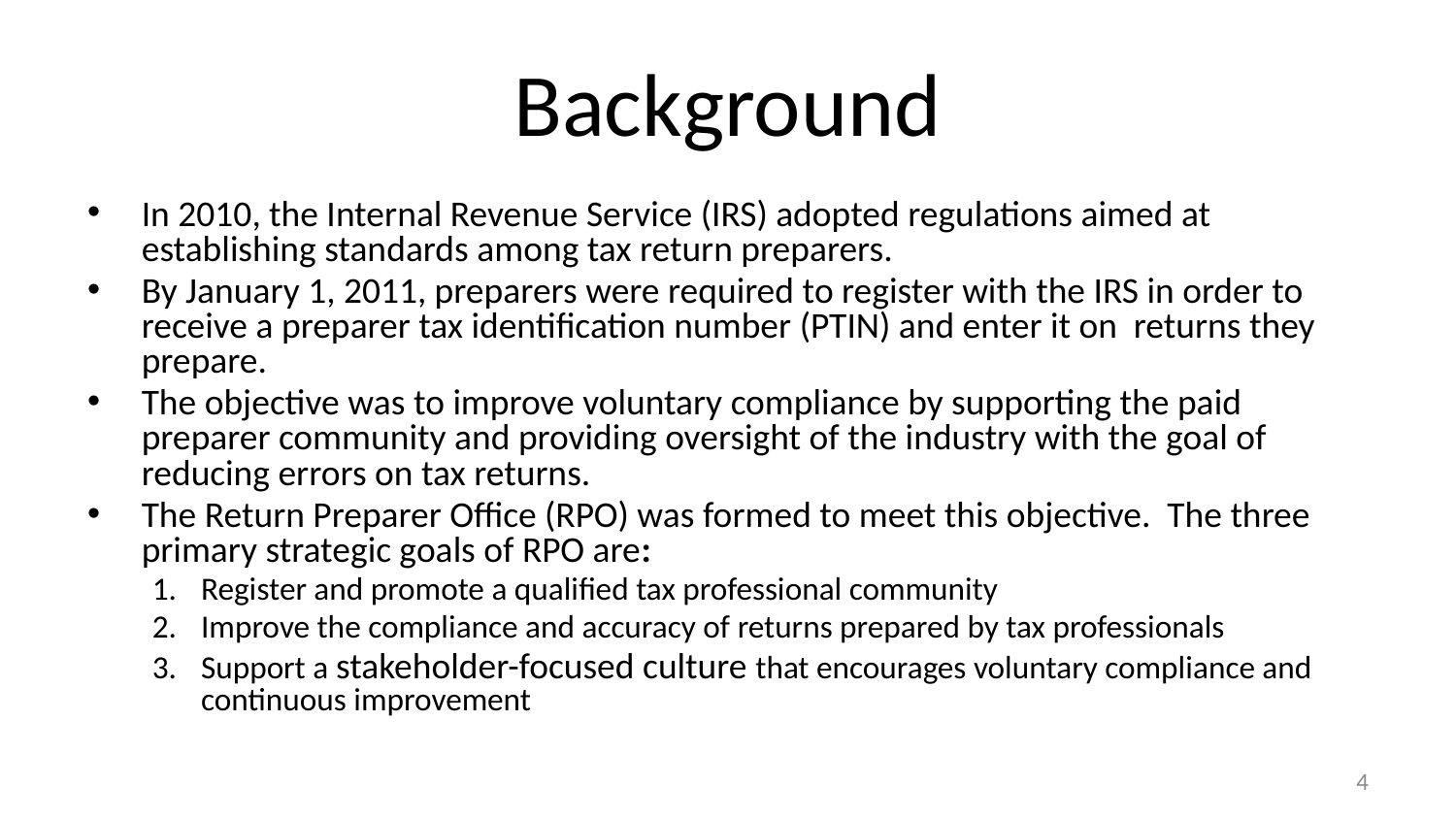

# Background
In 2010, the Internal Revenue Service (IRS) adopted regulations aimed at establishing standards among tax return preparers.
By January 1, 2011, preparers were required to register with the IRS in order to receive a preparer tax identification number (PTIN) and enter it on  returns they prepare.
The objective was to improve voluntary compliance by supporting the paid preparer community and providing oversight of the industry with the goal of reducing errors on tax returns.
The Return Preparer Office (RPO) was formed to meet this objective.  The three primary strategic goals of RPO are:
Register and promote a qualified tax professional community
Improve the compliance and accuracy of returns prepared by tax professionals
Support a stakeholder-focused culture that encourages voluntary compliance and continuous improvement
4